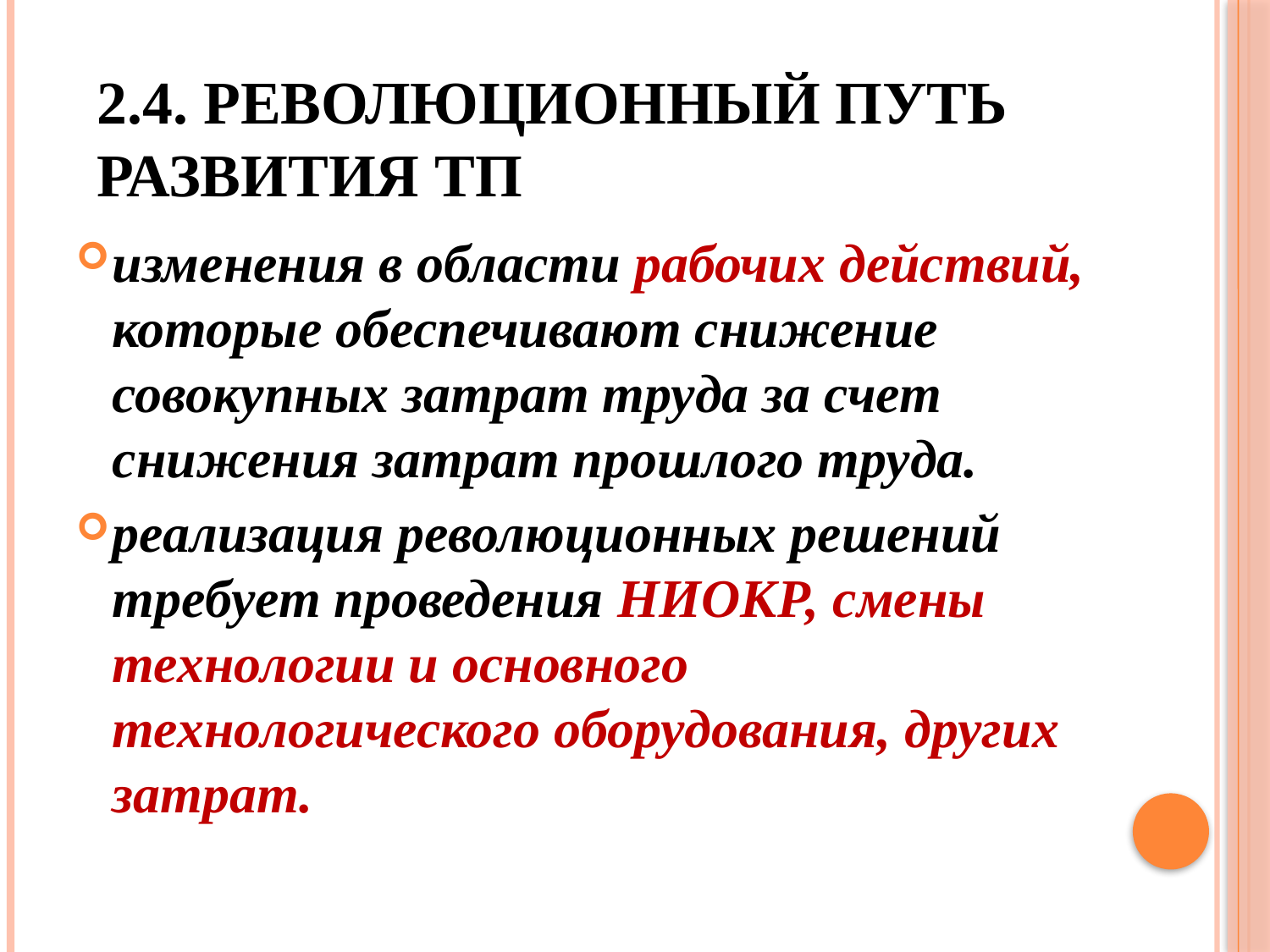

# 2.4. Революционный путь развития ТП
изменения в области рабочих действий, которые обеспечивают снижение совокупных затрат труда за счет снижения затрат прошлого труда.
реализация революционных решений требует проведения НИОКР, смены технологии и основного технологического оборудования, других затрат.